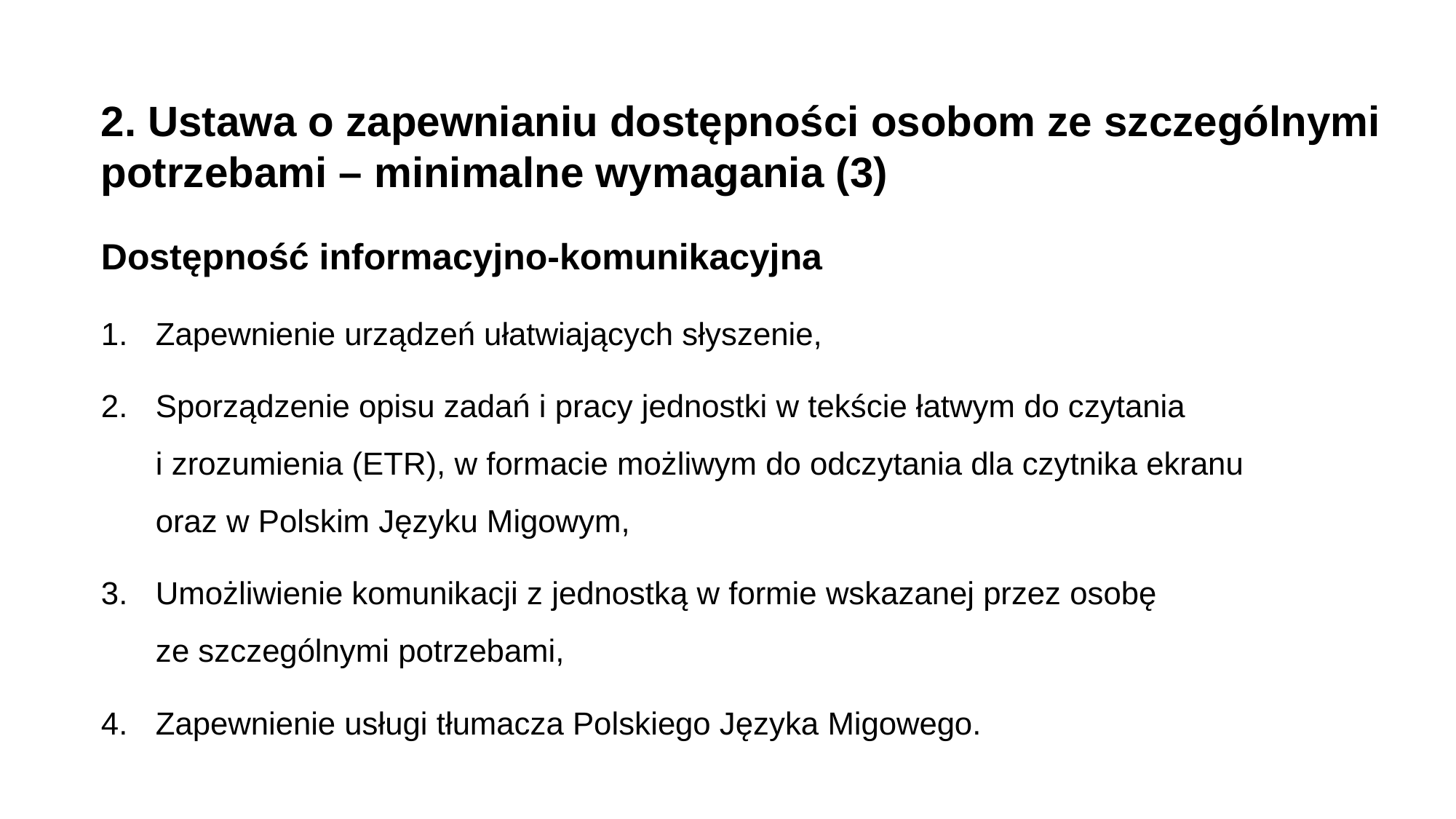

2. Ustawa o zapewnianiu dostępności osobom ze szczególnymi potrzebami – minimalne wymagania (3)
Dostępność informacyjno-komunikacyjna
Zapewnienie urządzeń ułatwiających słyszenie,
Sporządzenie opisu zadań i pracy jednostki w tekście łatwym do czytania
i zrozumienia (ETR), w formacie możliwym do odczytania dla czytnika ekranu
oraz w Polskim Języku Migowym,
Umożliwienie komunikacji z jednostką w formie wskazanej przez osobę
ze szczególnymi potrzebami,
Zapewnienie usługi tłumacza Polskiego Języka Migowego.